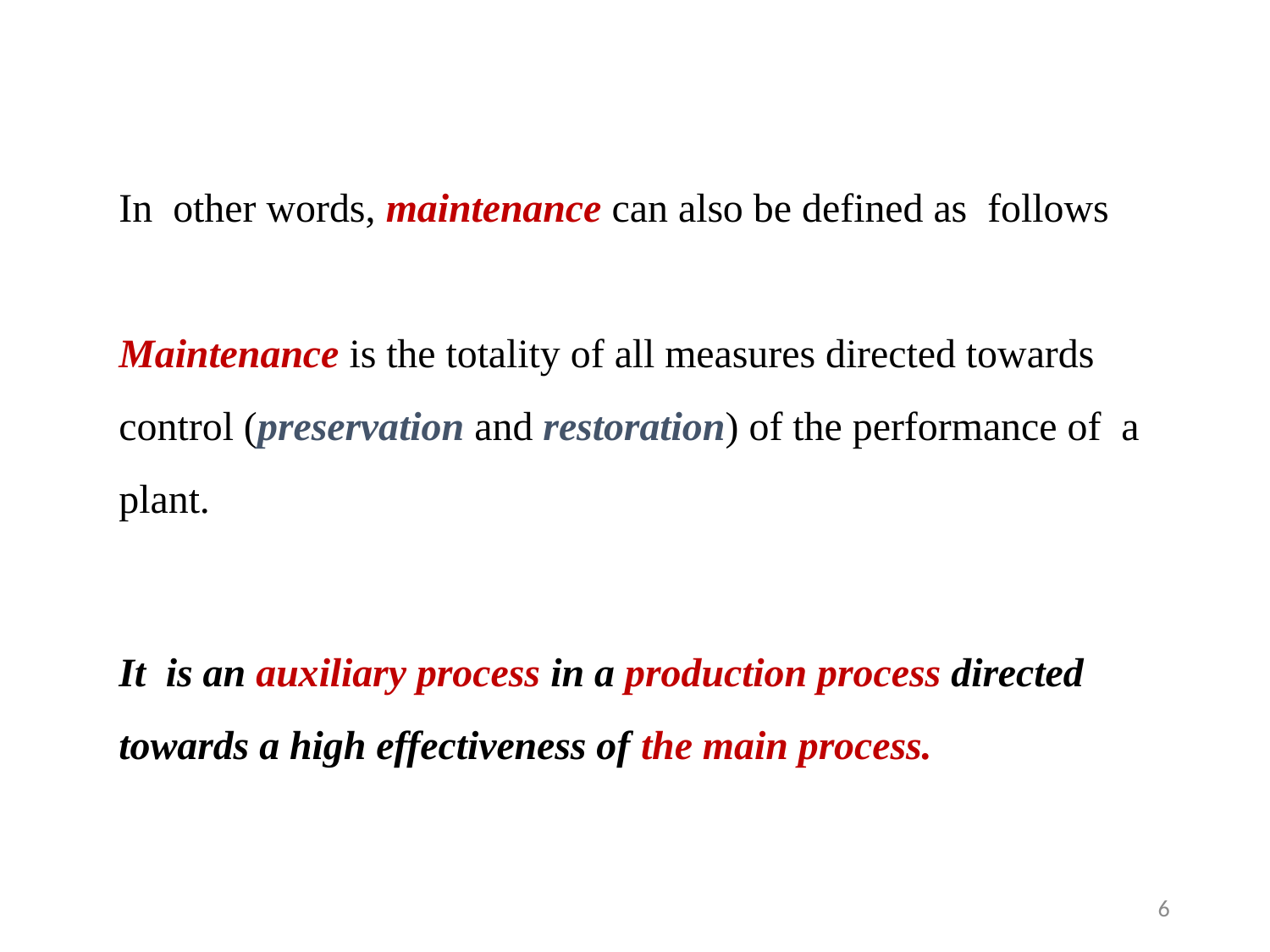

In  other words, maintenance can also be defined as  follows

Maintenance is the totality of all measures directed towards  control (preservation and restoration) of the performance of  a plant.

It  is an auxiliary process in a production process directed towards a high effectiveness of the main process.
6